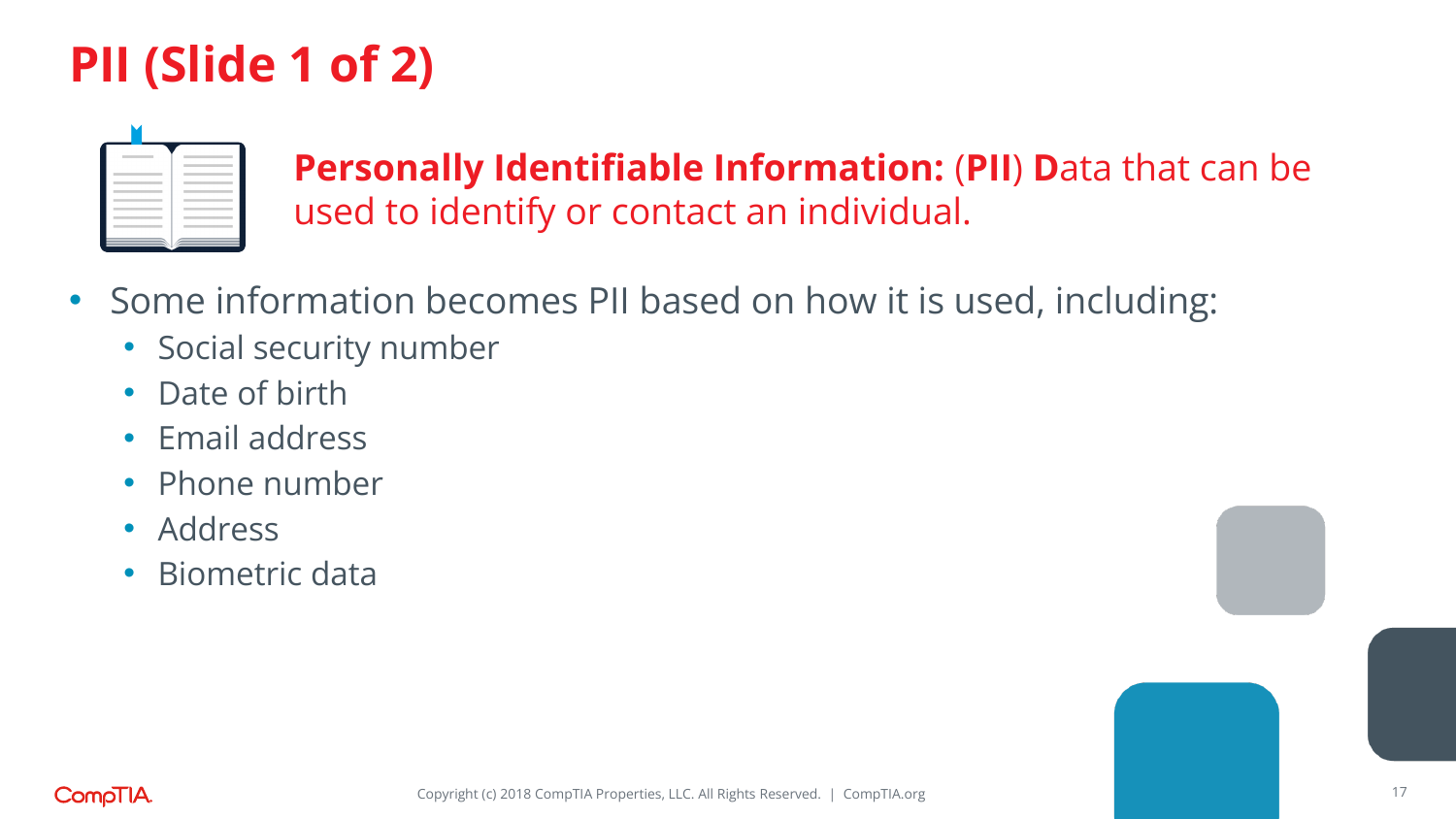

# PII (Slide 1 of 2)
Personally Identifiable Information: (PII) Data that can be used to identify or contact an individual.
Some information becomes PII based on how it is used, including:
Social security number
Date of birth
Email address
Phone number
Address
Biometric data
17